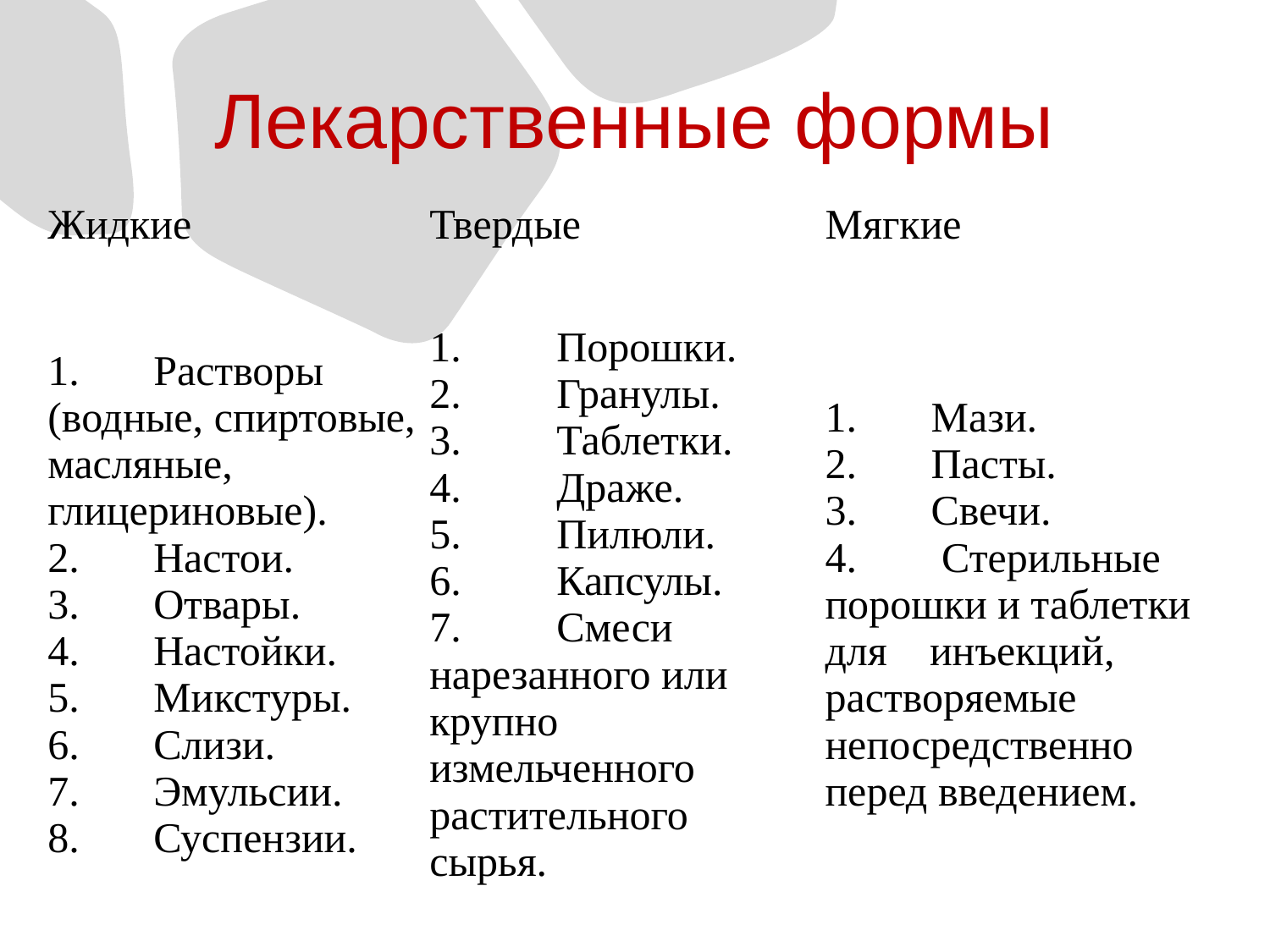

# Лекарственные формы
| Жидкие | Твердые | Мягкие |
| --- | --- | --- |
| 1. Растворы (водные, спиртовые, масляные, глицериновые). 2. Настои. 3. Отвары. 4. Настойки. 5. Микстуры. 6. Слизи. 7. Эмульсии. 8. Суспензии. | 1. Порошки. 2. Гранулы. 3. Таблетки. 4. Драже. 5. Пилюли. 6. Капсулы. 7. Смеси нарезанного или крупно измельченного растительного сырья. | 1. Мази. 2. Пасты. 3. Свечи. 4. Стерильные порошки и таблетки для инъекций, растворяемые непосредственно перед введением. |